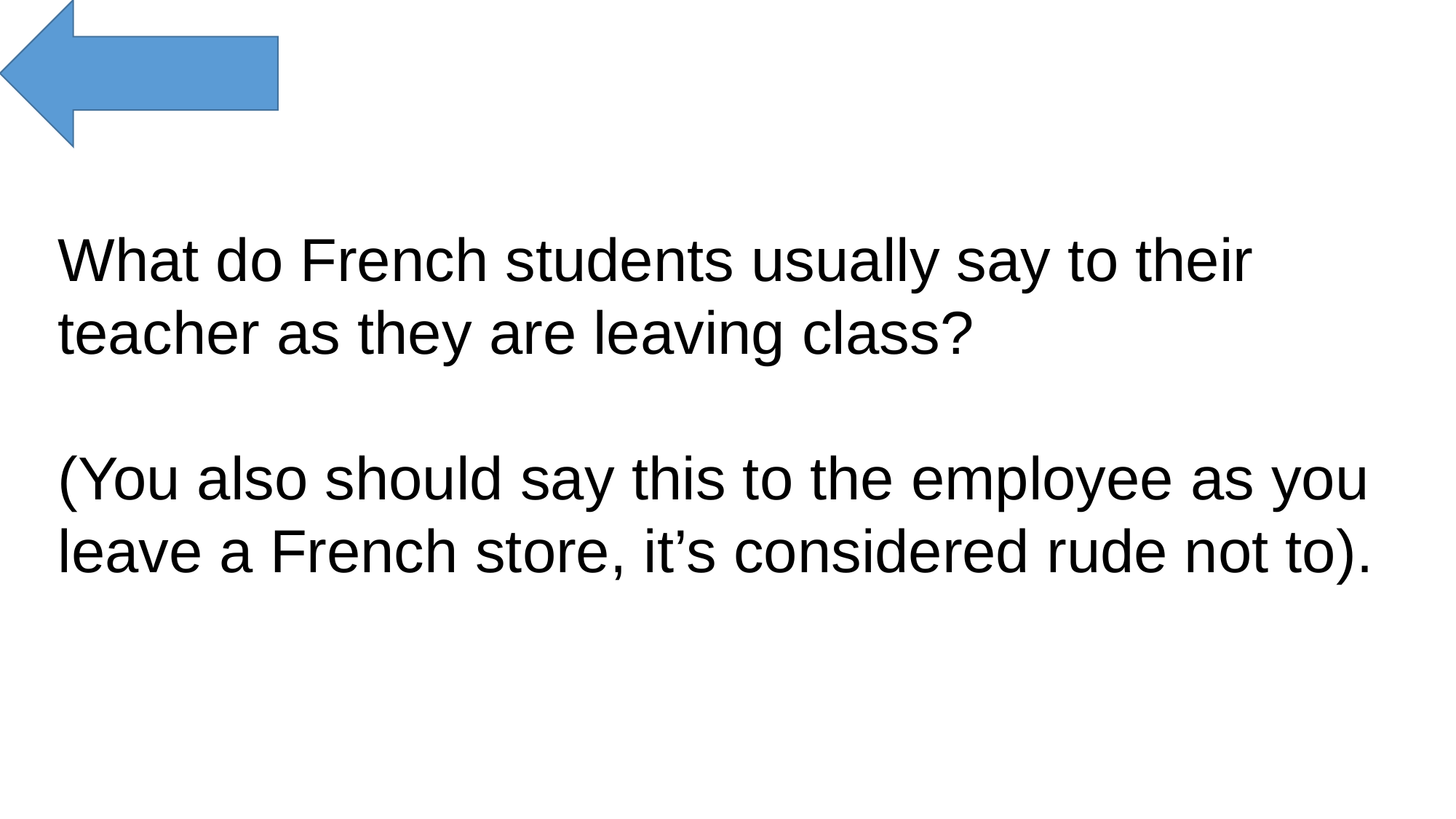

What do French students usually say to their teacher as they are leaving class?
(You also should say this to the employee as you leave a French store, it’s considered rude not to).